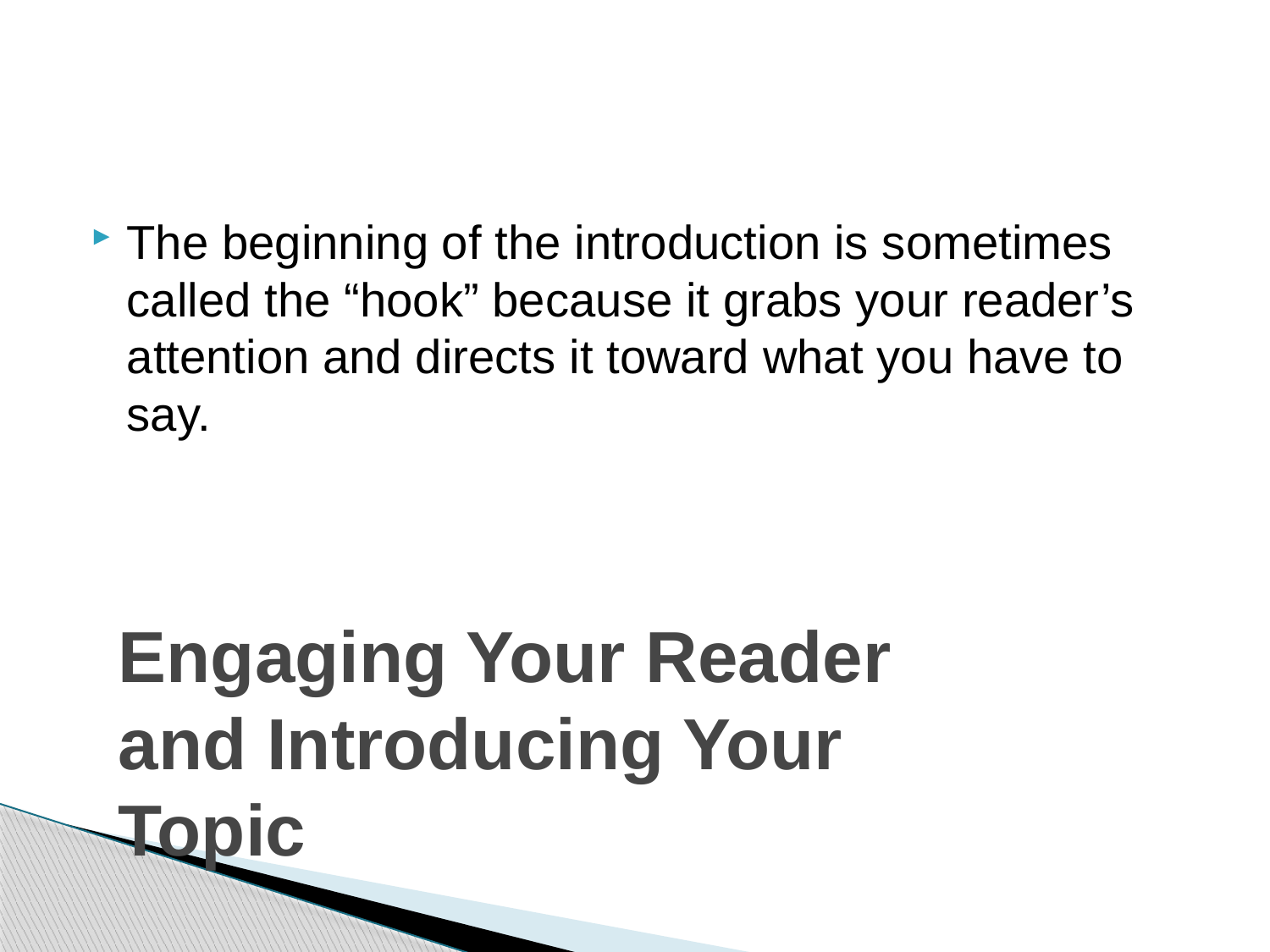

The beginning of the introduction is sometimes called the “hook” because it grabs your reader’s attention and directs it toward what you have to say.
# Engaging Your Reader and Introducing Your Topic